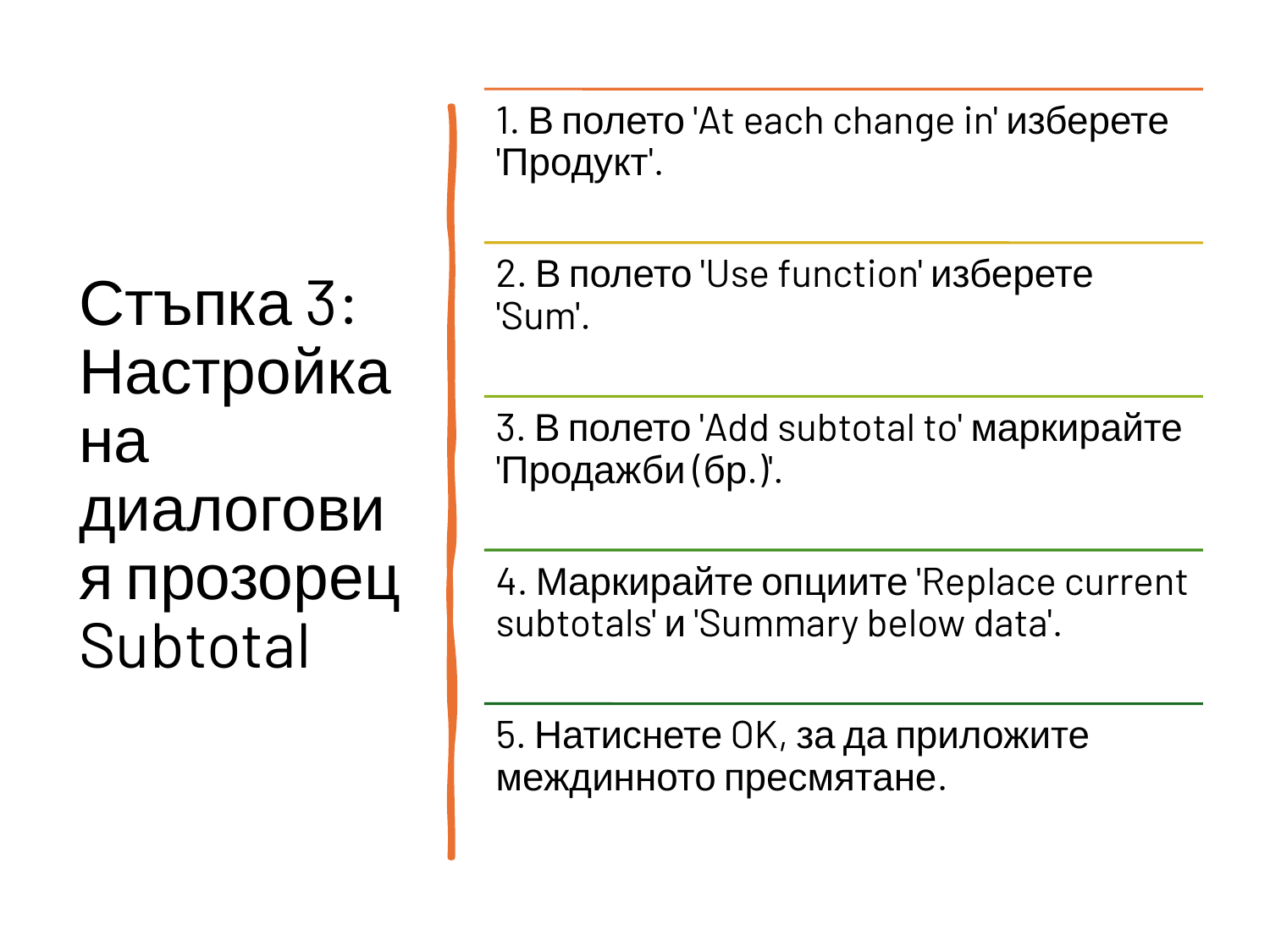

1. В полето 'At each change in' изберете 'Продукт'.
2. В полето 'Use function' изберете 'Sum'.
3. В полето 'Add subtotal to' маркирайте 'Продажби (бр.)'.
4. Маркирайте опциите 'Replace current subtotals' и 'Summary below data'.
5. Натиснете OK, за да приложите междинното пресмятане.
# Стъпка 3: Настройка на диалоговия прозорец Subtotal